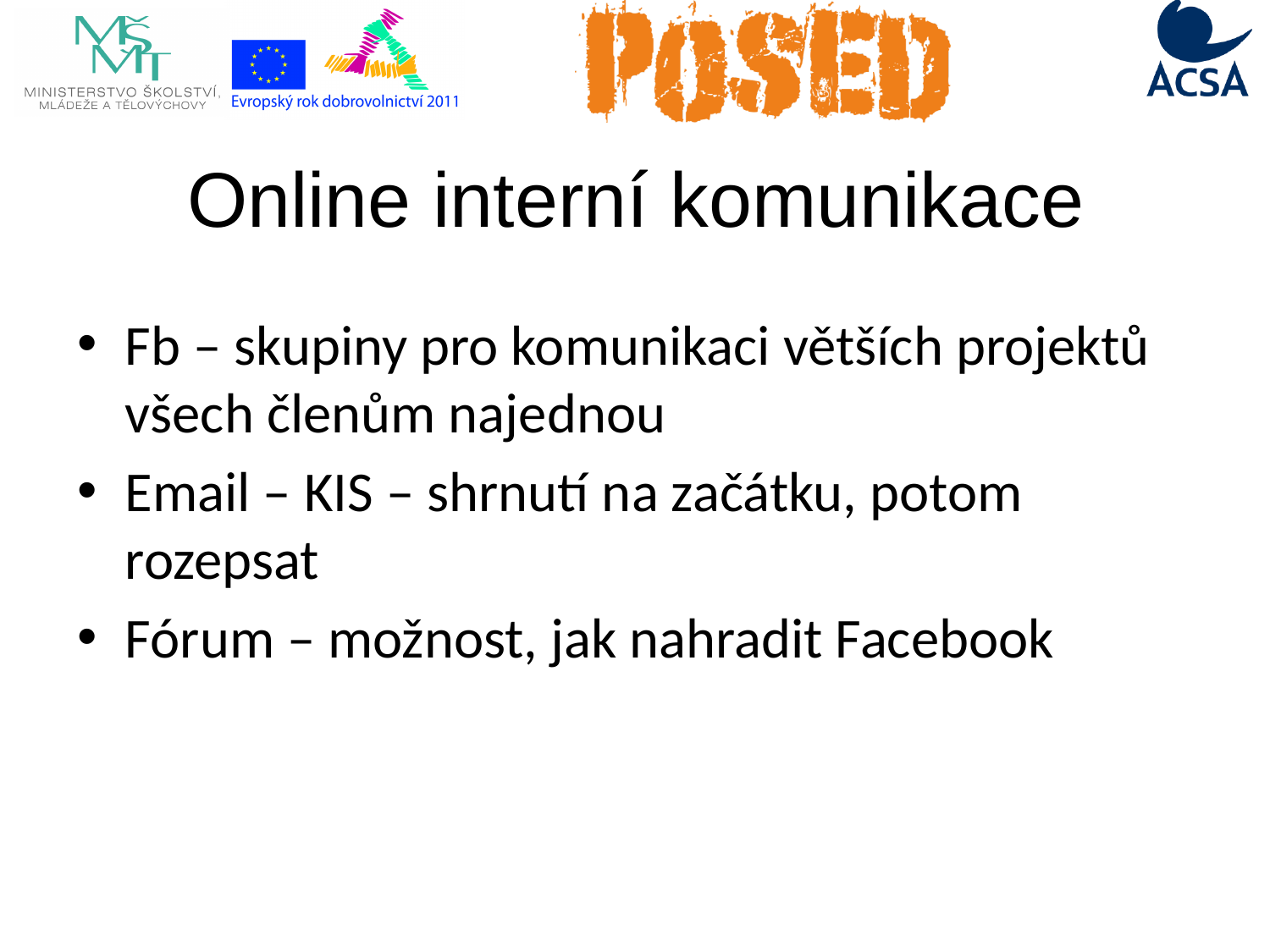

# Online interní komunikace
Fb – skupiny pro komunikaci větších projektů všech členům najednou
Email – KIS – shrnutí na začátku, potom rozepsat
Fórum – možnost, jak nahradit Facebook